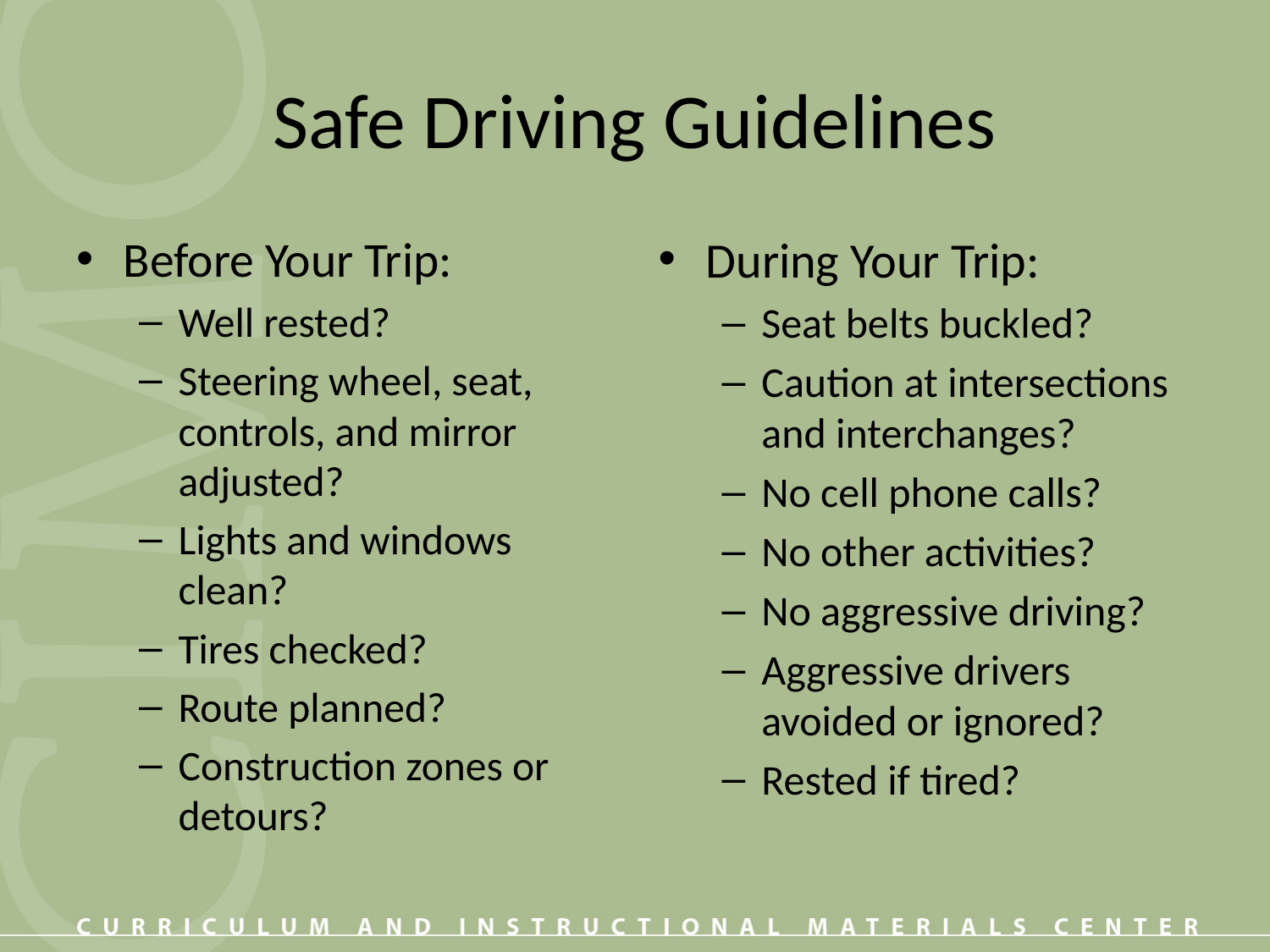

# Safe Driving Guidelines
Before Your Trip:
Well rested?
Steering wheel, seat, controls, and mirror adjusted?
Lights and windows clean?
Tires checked?
Route planned?
Construction zones or detours?
During Your Trip:
Seat belts buckled?
Caution at intersections and interchanges?
No cell phone calls?
No other activities?
No aggressive driving?
Aggressive drivers avoided or ignored?
Rested if tired?